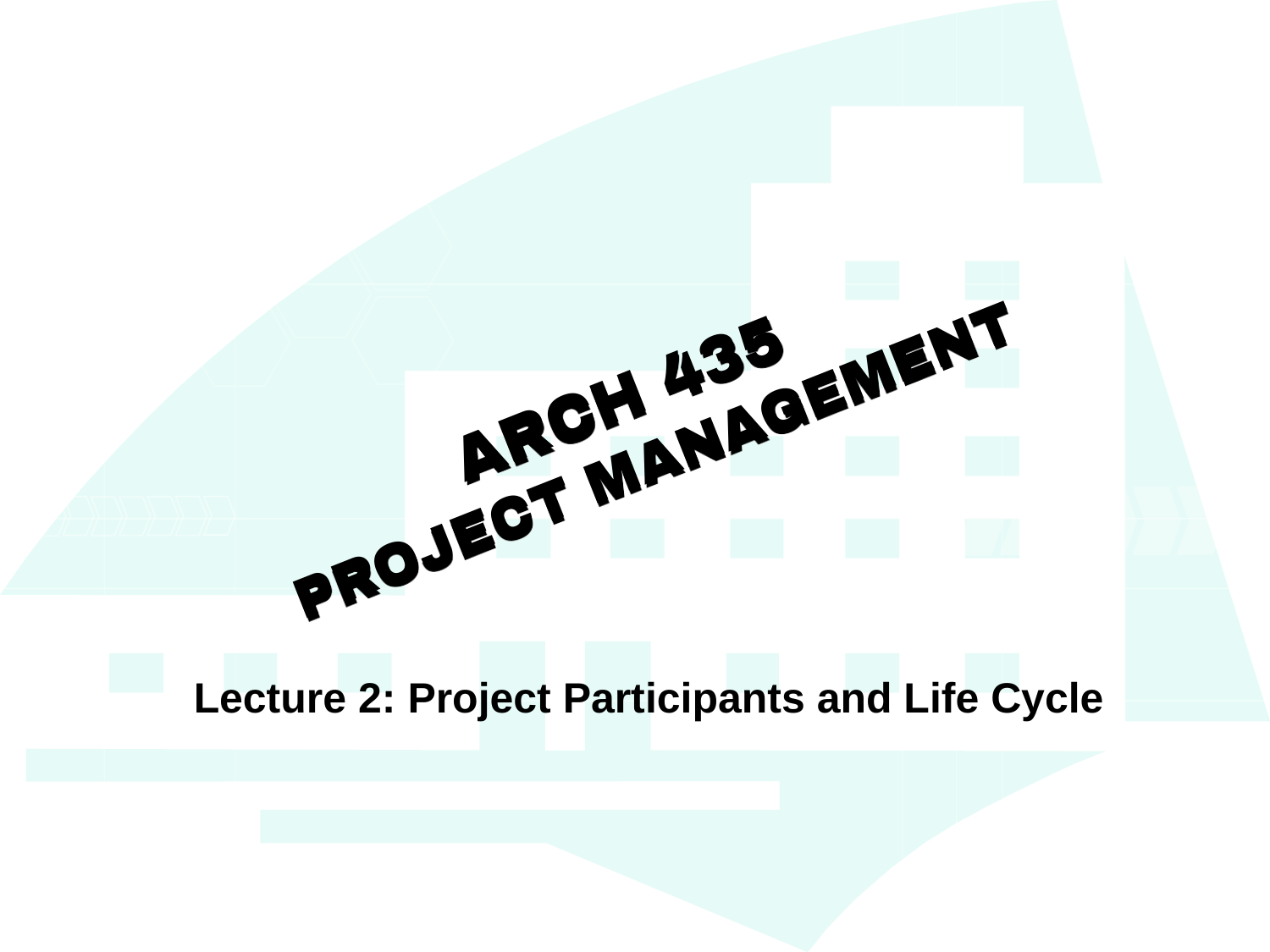

ARCH 435
 PROJECT MANAGEMENT
Lecture 2: Project Participants and Life Cycle
1